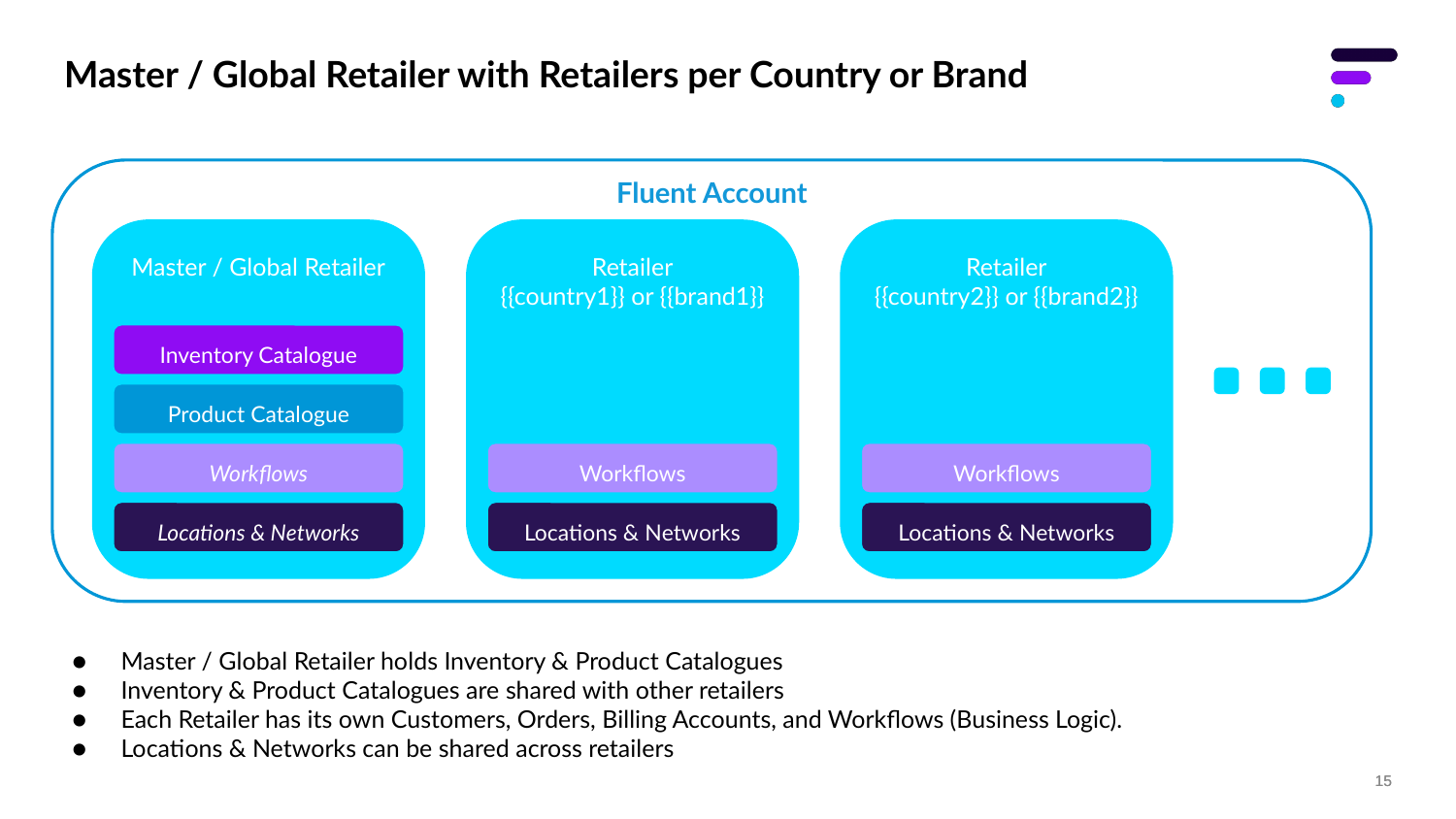

# Master / Global Retailer with Retailers per Country or Brand

Fluent Account
Master / Global Retailer
Inventory Catalogue
Product Catalogue
Workflows
Locations & Networks
Retailer
{{country1}} or {{brand1}}
Workflows
Locations & Networks
Retailer
{{country2}} or {{brand2}}
Workflows
Locations & Networks

Master / Global Retailer holds Inventory & Product Catalogues
Inventory & Product Catalogues are shared with other retailers
Each Retailer has its own Customers, Orders, Billing Accounts, and Workflows (Business Logic).
Locations & Networks can be shared across retailers